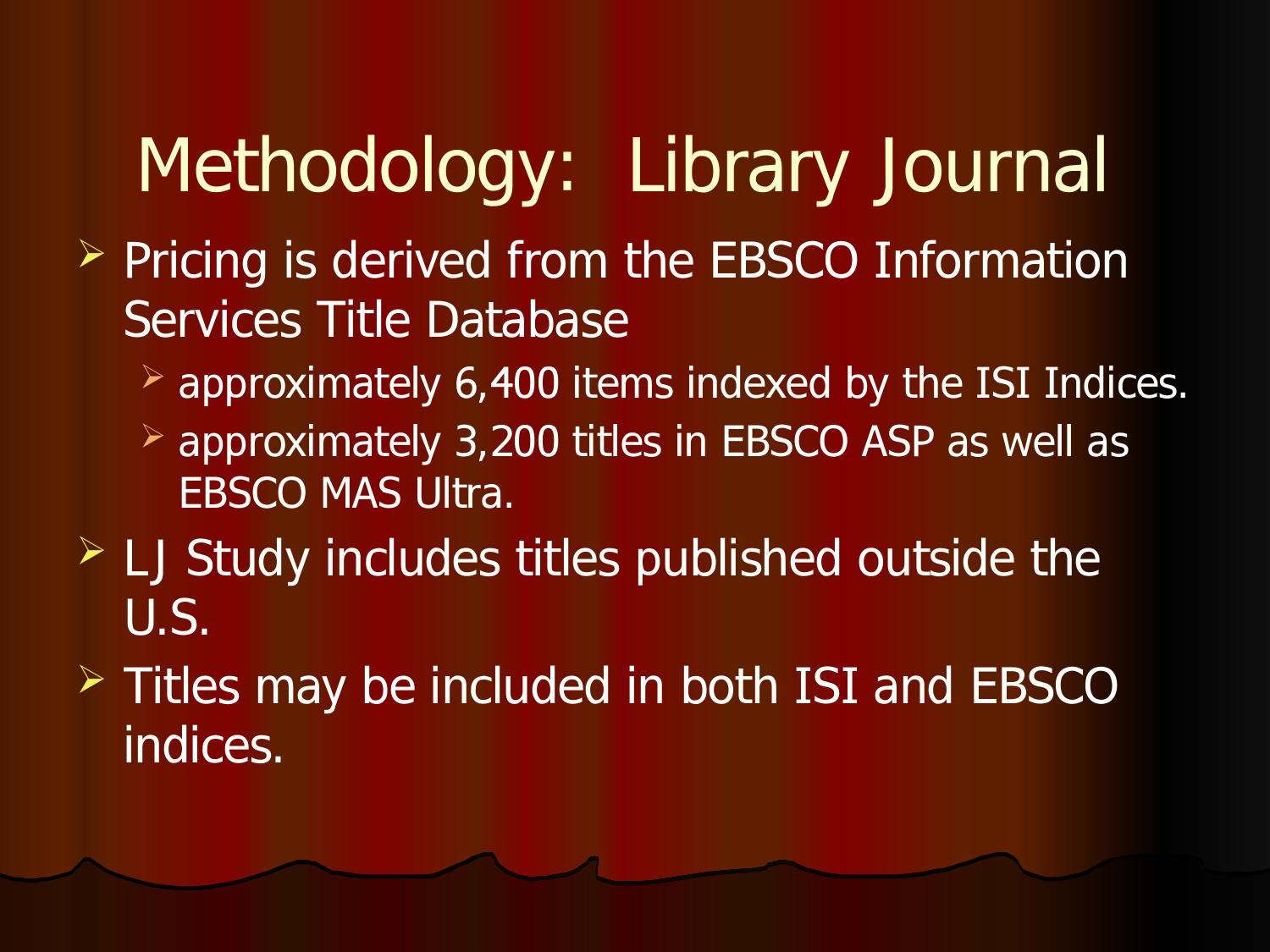

# Methodology:  Library Journal
Pricing is derived from the EBSCO Information Services Title Database
approximately 6,400 items indexed by the ISI Indices.
approximately 3,200 titles in EBSCO ASP as well as  EBSCO MAS Ultra.
LJ Study includes titles published outside the U.S.
Titles may be included in both ISI and EBSCO indices.